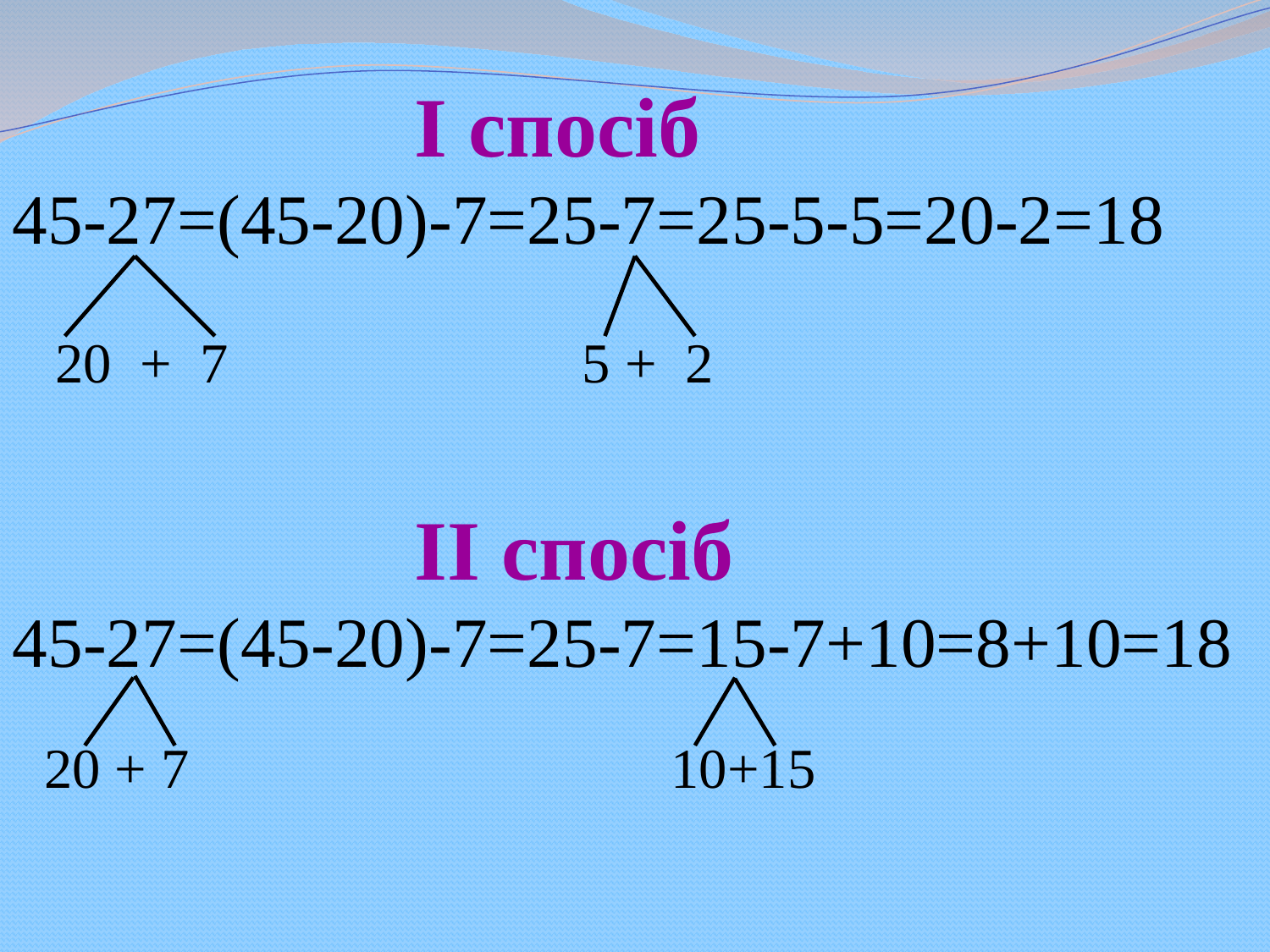

І спосіб
45-27=(45-20)-7=25-7=25-5-5=20-2=18

   20  +  7                         5 +  2

                   ІІ спосіб
45-27=(45-20)-7=25-7=15-7+10=8+10=18

   20 + 7                                  10+15